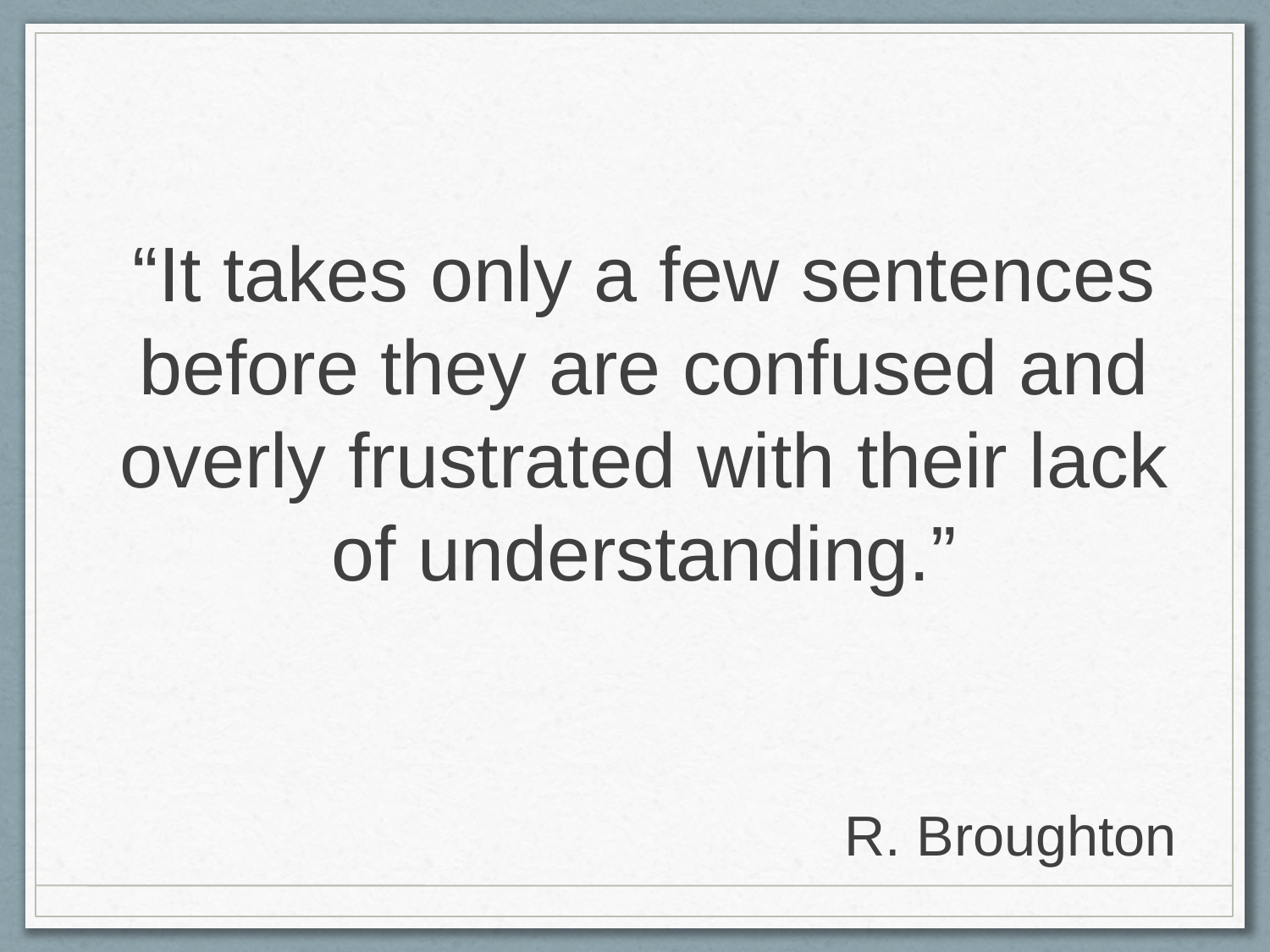

# “It takes only a few sentences before they are confused and overly frustrated with their lack of understanding.”
R. Broughton